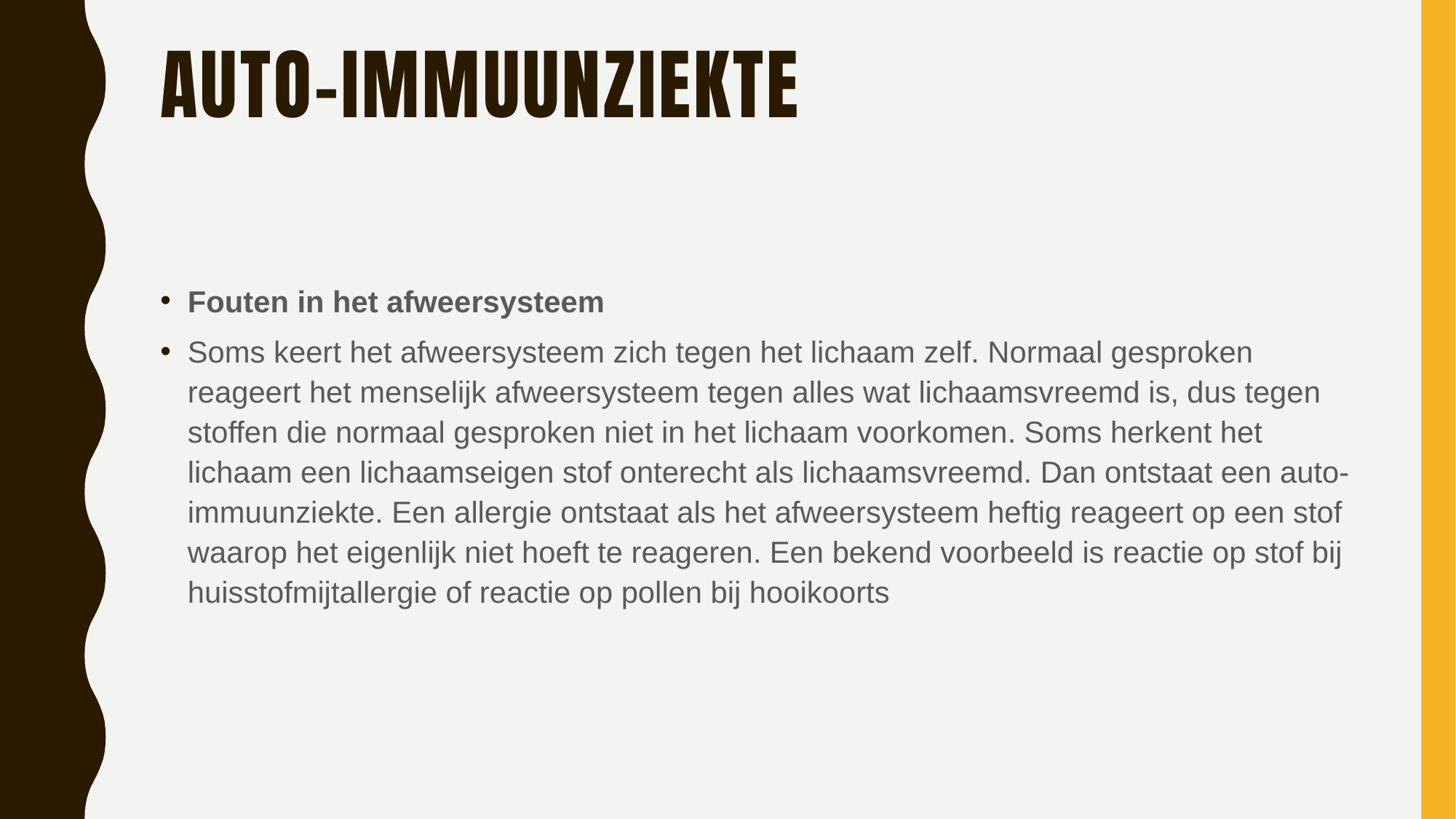

# Auto-immuunziekte
Fouten in het afweersysteem
Soms keert het afweersysteem zich tegen het lichaam zelf. Normaal gesproken reageert het menselijk afweersysteem tegen alles wat lichaamsvreemd is, dus tegen stoffen die normaal gesproken niet in het lichaam voorkomen. Soms herkent het lichaam een lichaamseigen stof onterecht als lichaamsvreemd. Dan ontstaat een auto-immuunziekte. Een allergie ontstaat als het afweersysteem heftig reageert op een stof waarop het eigenlijk niet hoeft te reageren. Een bekend voorbeeld is reactie op stof bij huisstofmijtallergie of reactie op pollen bij hooikoorts